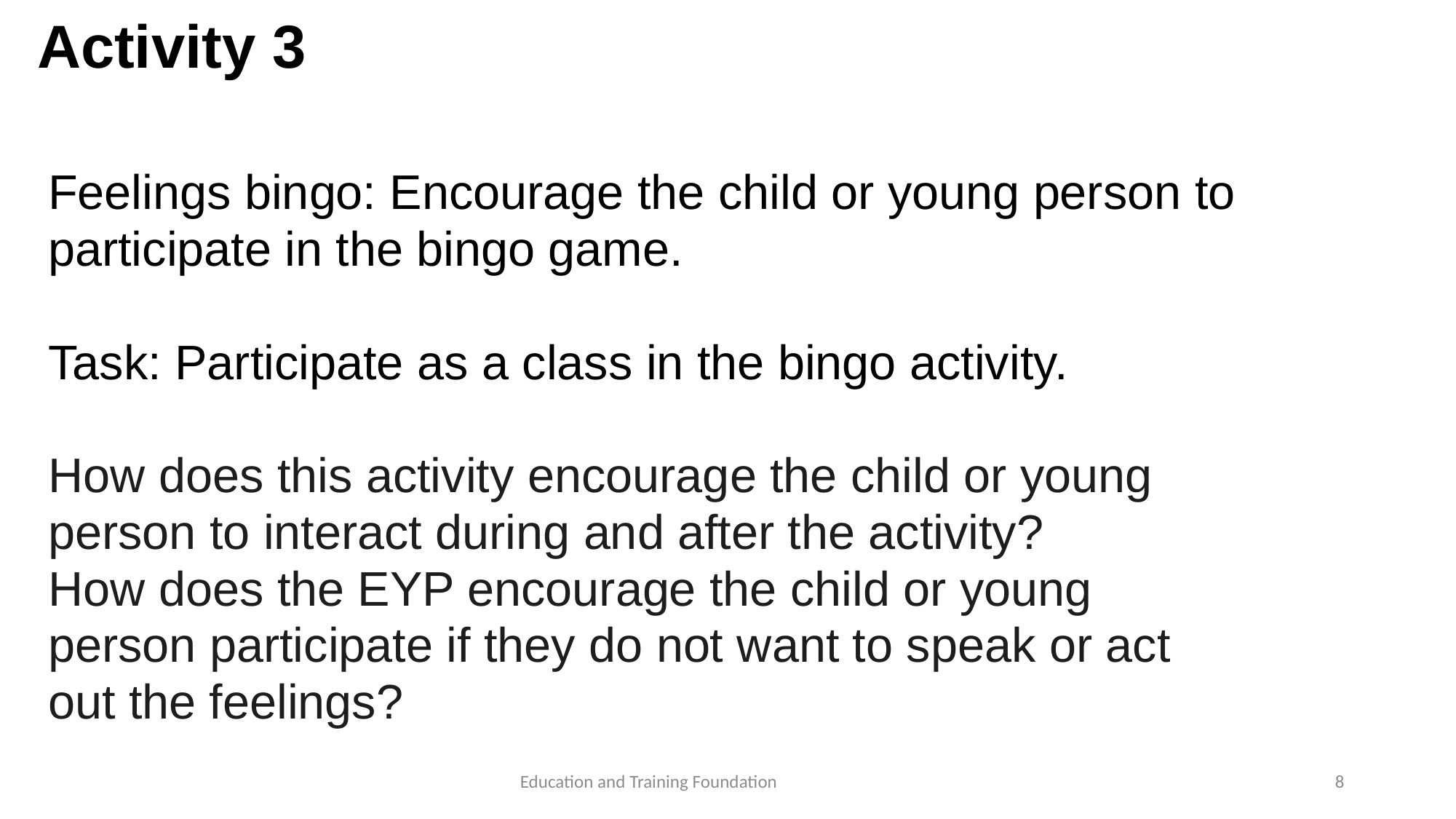

# Activity 3
Feelings bingo: Encourage the child or young person to participate in the bingo game.

Task: Participate as a class in the bingo activity.

How does this activity encourage the child or young person to interact during and after the activity?
How does the EYP encourage the child or young person participate if they do not want to speak or act out the feelings?

8
Education and Training Foundation